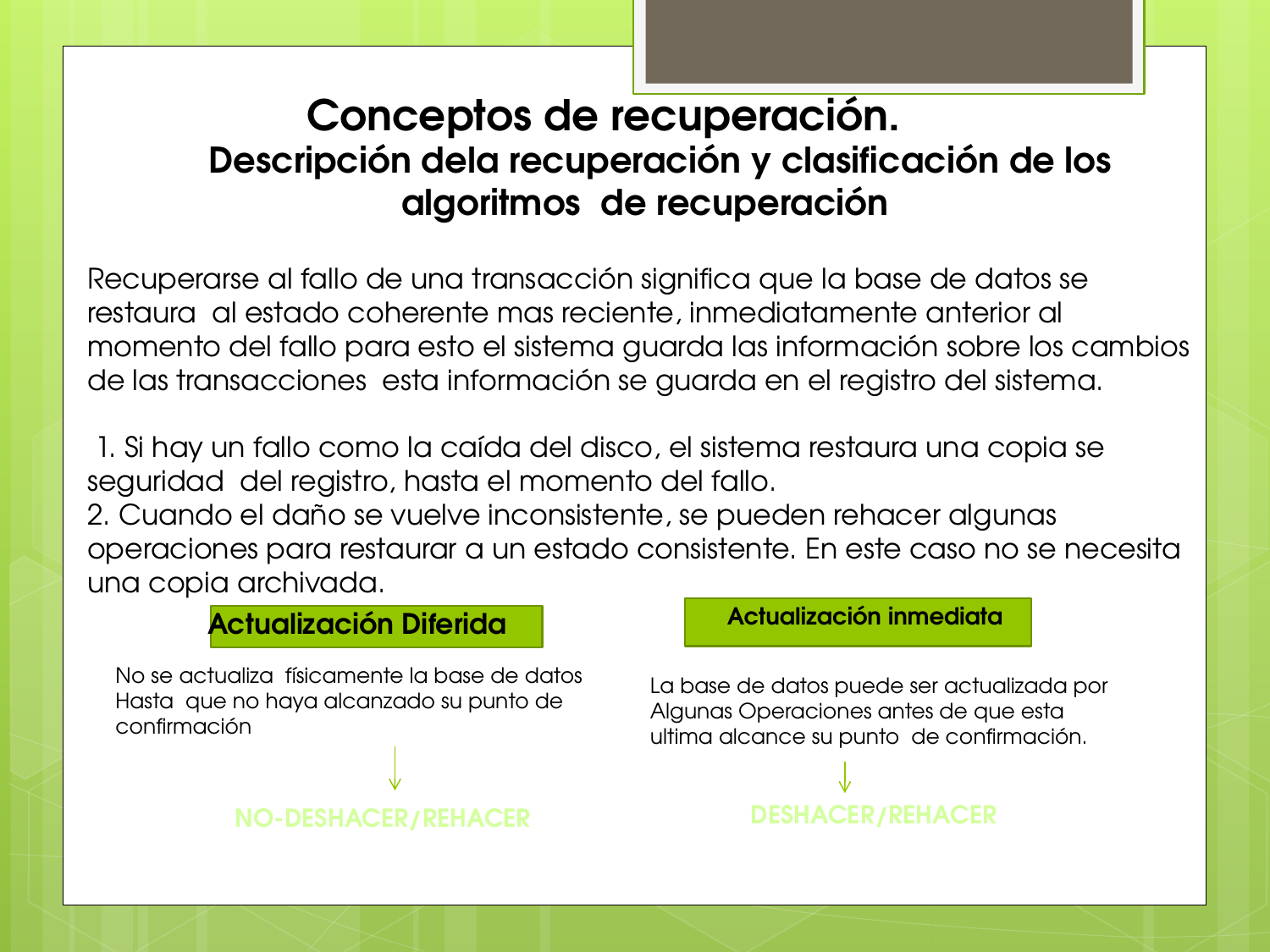

Conceptos de recuperación.
   Descripción dela recuperación y clasificación de los algoritmos  de recuperación

Recuperarse al fallo de una transacción significa que la base de datos se restaura  al estado coherente mas reciente, inmediatamente anterior al momento del fallo para esto el sistema guarda las información sobre los cambios de las transacciones  esta información se guarda en el registro del sistema.
 1. Si hay un fallo como la caída del disco, el sistema restaura una copia se seguridad  del registro, hasta el momento del fallo.
2. Cuando el daño se vuelve inconsistente, se pueden rehacer algunas operaciones para restaurar a un estado consistente. En este caso no se necesita una copia archivada.

# Actualización Diferida
Actualización inmediata

No se actualiza  físicamente la base de datos
Hasta  que no haya alcanzado su punto de
confirmación
La base de datos puede ser actualizada por
Algunas Operaciones antes de que esta
ultima alcance su punto  de confirmación.
DESHACER/REHACER
NO-DESHACER/REHACER